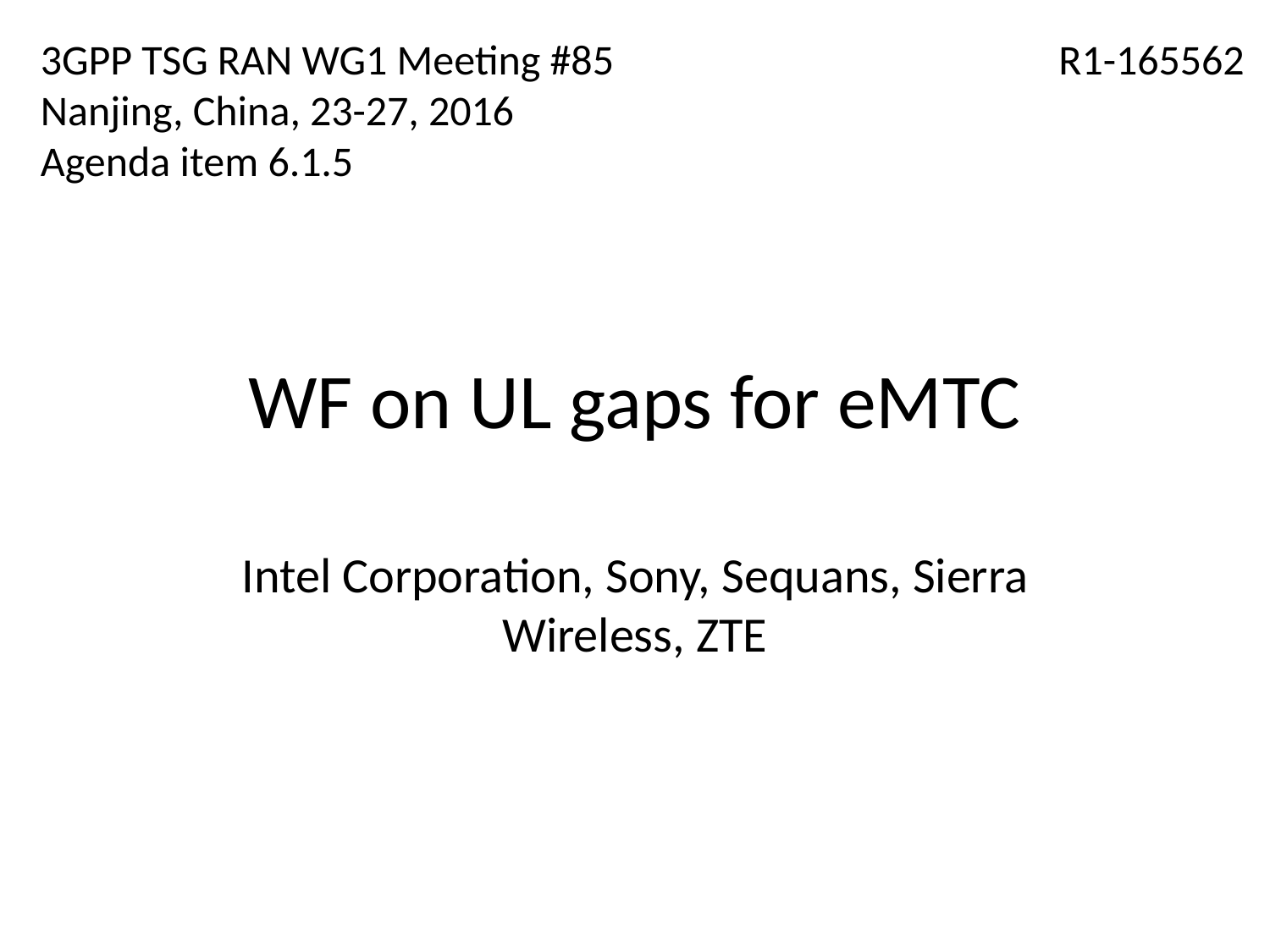

3GPP TSG RAN WG1 Meeting #85
Nanjing, China, 23-27, 2016
Agenda item 6.1.5
R1-165562
# WF on UL gaps for eMTC
Intel Corporation, Sony, Sequans, Sierra Wireless, ZTE